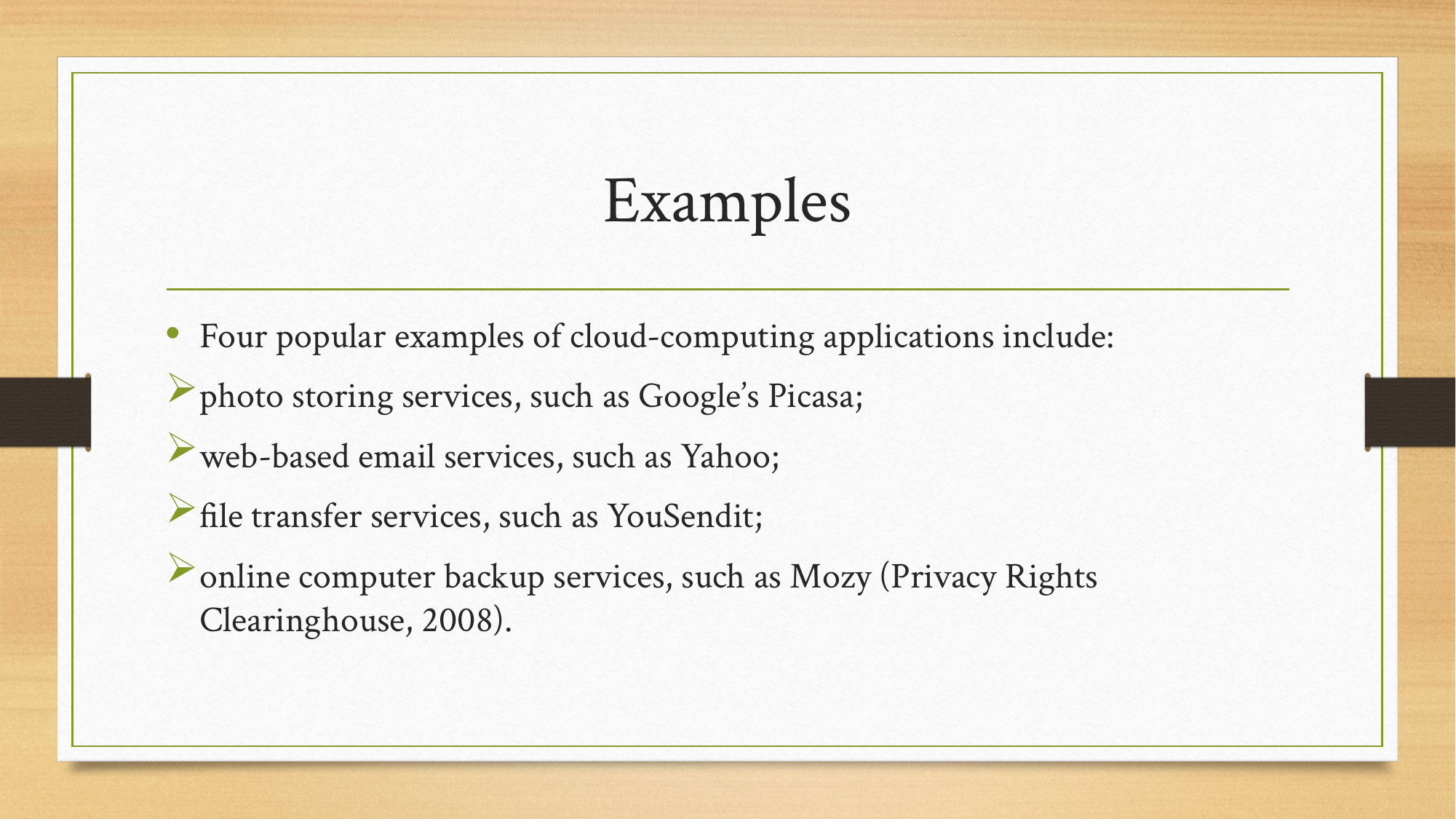

# Examples
Four popular examples of cloud-computing applications include:
photo storing services, such as Google’s Picasa;
web-based email services, such as Yahoo;
file transfer services, such as YouSendit;
online computer backup services, such as Mozy (Privacy Rights Clearinghouse, 2008).